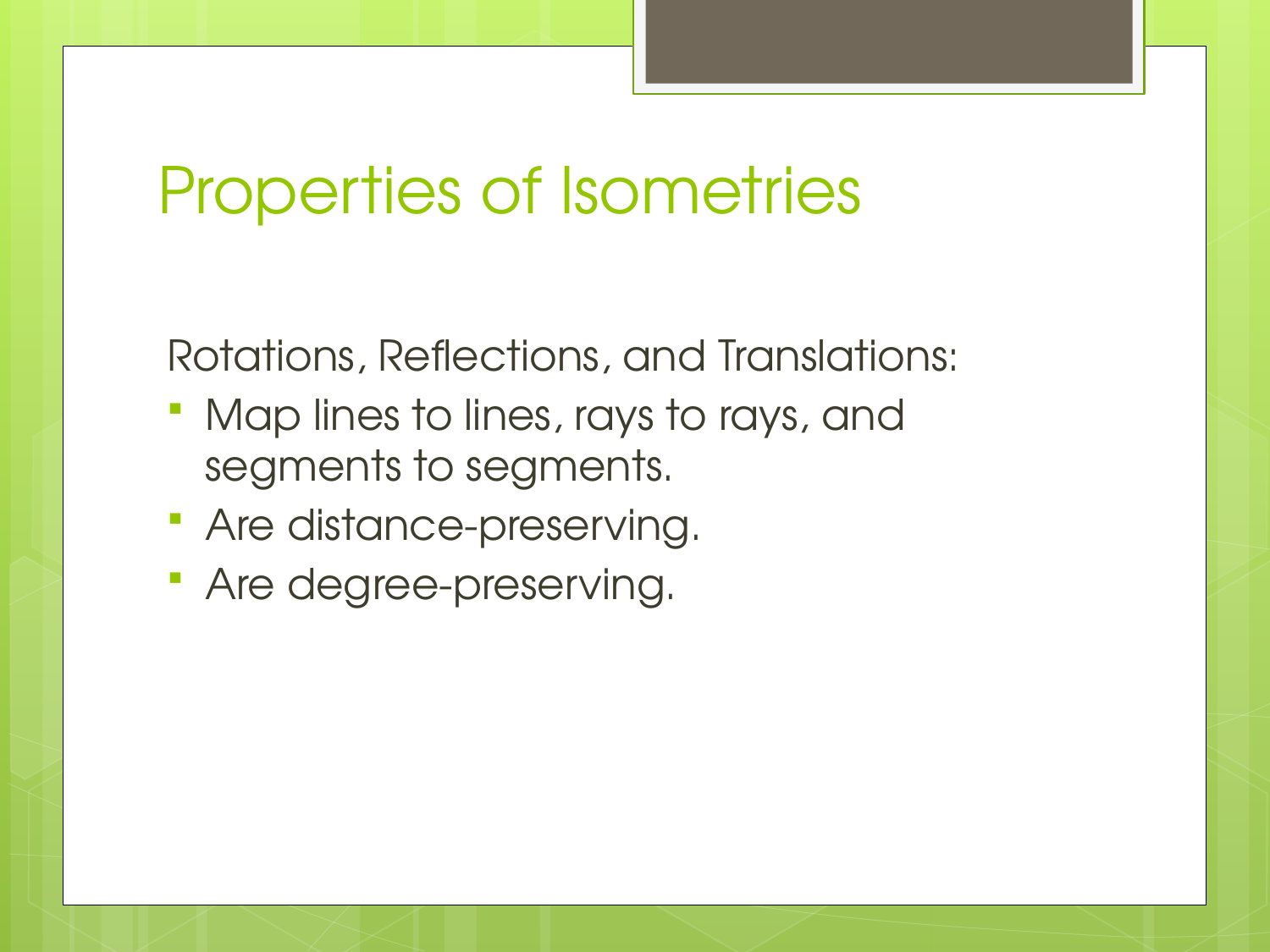

# Properties of Isometries
Rotations, Reflections, and Translations:
Map lines to lines, rays to rays, and segments to segments.
Are distance-preserving.
Are degree-preserving.